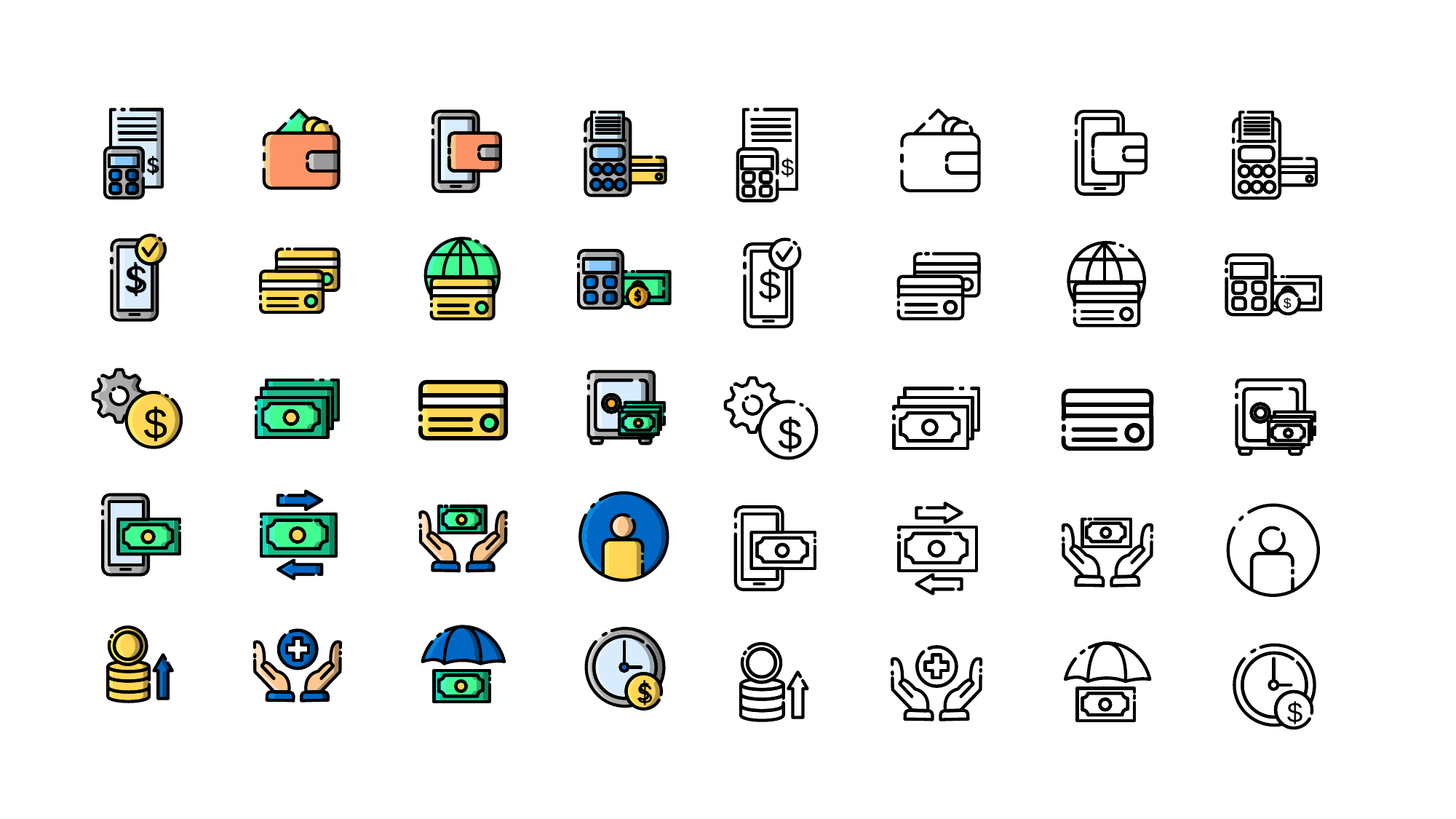

$

$

$

$

$

$

$

$

$

$

$